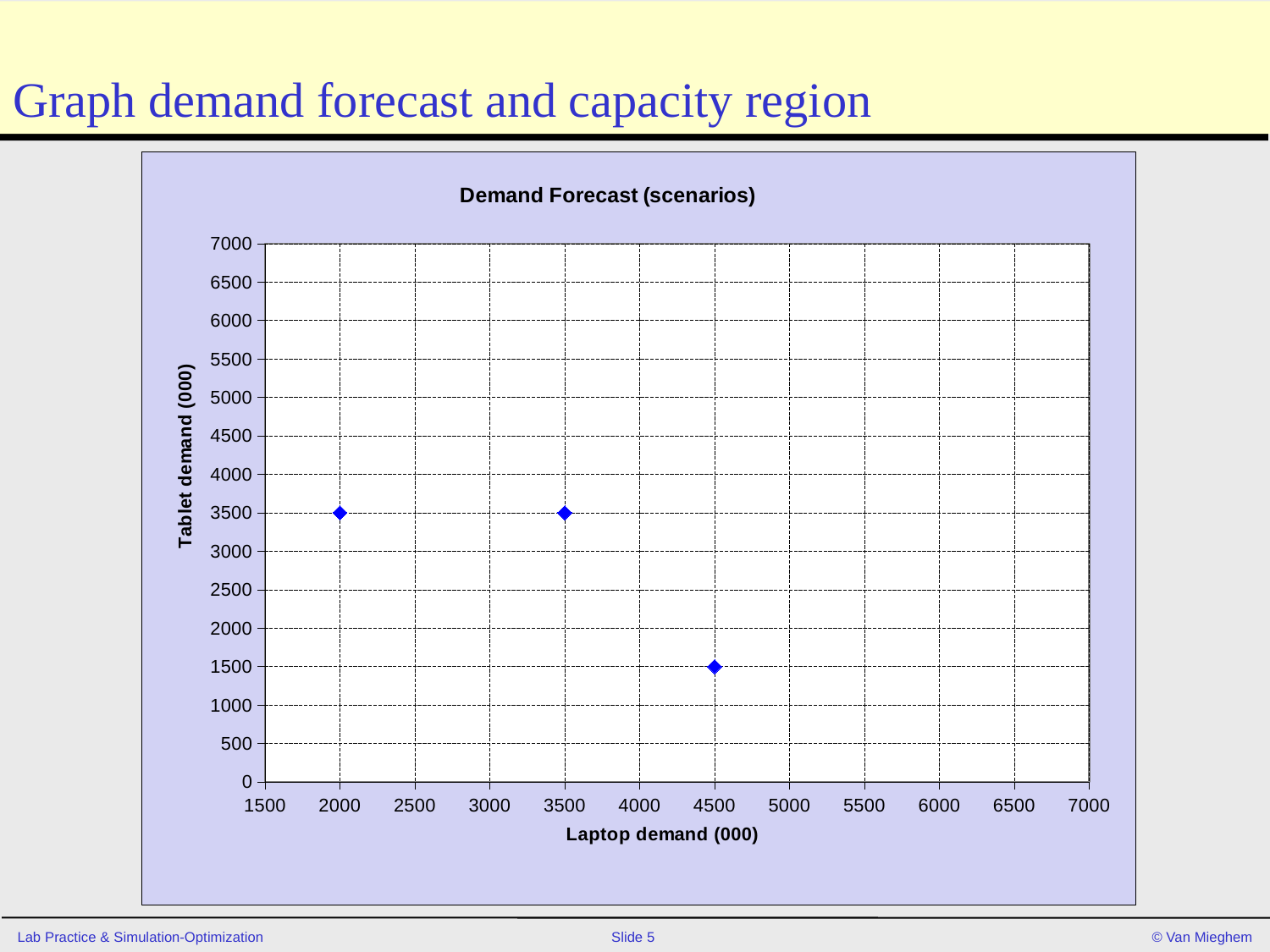

# Graph demand forecast and capacity region

### Chart: Demand Forecast (scenarios)

| Category | Probability |
|---|---|